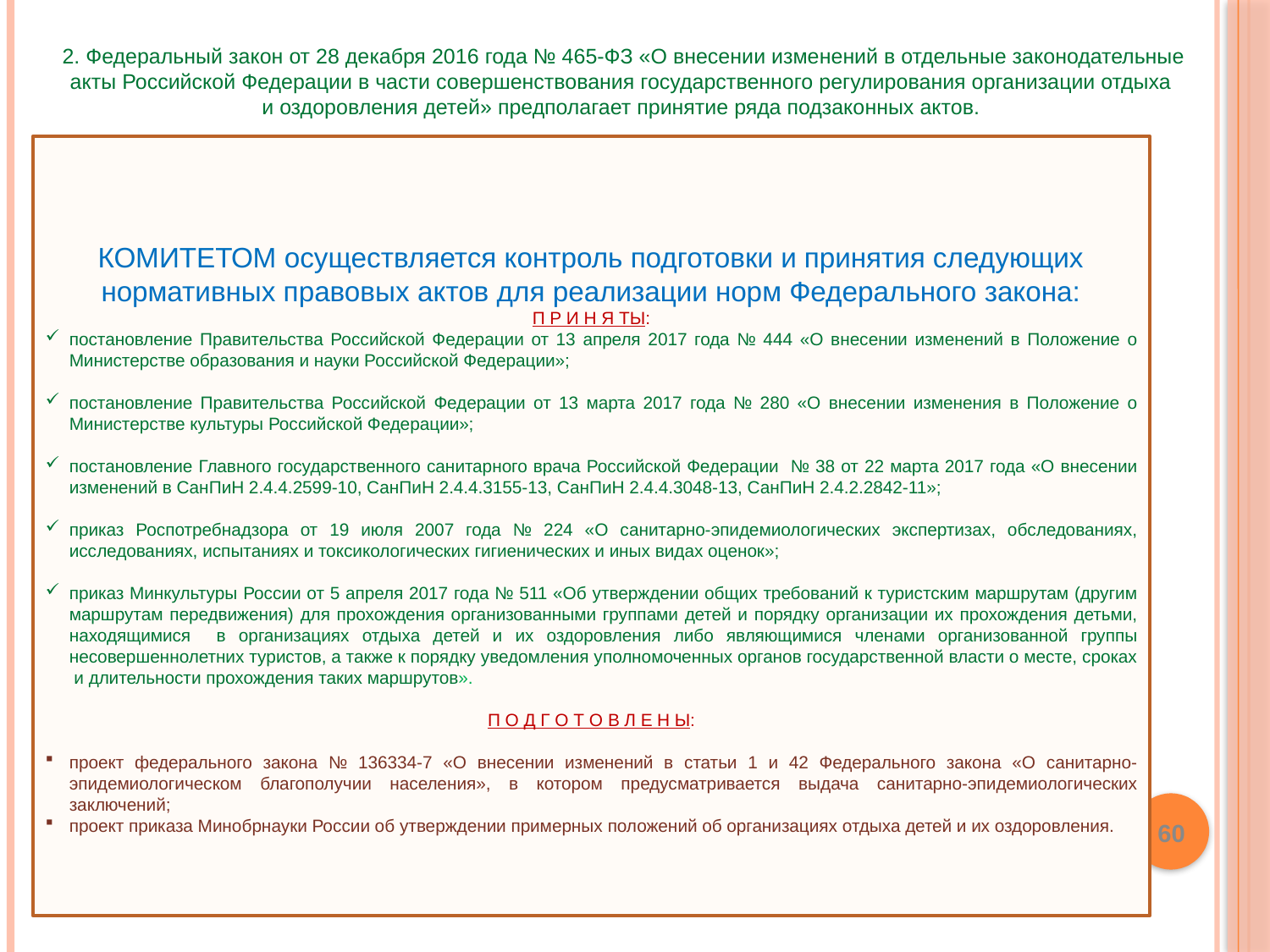

2. Федеральный закон от 28 декабря 2016 года № 465-ФЗ «О внесении изменений в отдельные законодательные акты Российской Федерации в части совершенствования государственного регулирования организации отдыха
и оздоровления детей» предполагает принятие ряда подзаконных актов.

КОМИТЕТОМ осуществляется контроль подготовки и принятия следующих нормативных правовых актов для реализации норм Федерального закона:
П Р И Н Я ТЫ:
постановление Правительства Российской Федерации от 13 апреля 2017 года № 444 «О внесении изменений в Положение о Министерстве образования и науки Российской Федерации»;

постановление Правительства Российской Федерации от 13 марта 2017 года № 280 «О внесении изменения в Положение о Министерстве культуры Российской Федерации»;

постановление Главного государственного санитарного врача Российской Федерации  № 38 от 22 марта 2017 года «О внесении изменений в СанПиН 2.4.4.2599-10, СанПиН 2.4.4.3155-13, СанПиН 2.4.4.3048-13, СанПиН 2.4.2.2842-11»;

приказ Роспотребнадзора от 19 июля 2007 года № 224 «О санитарно-эпидемиологических экспертизах, обследованиях, исследованиях, испытаниях и токсикологических гигиенических и иных видах оценок»;

приказ Минкультуры России от 5 апреля 2017 года № 511 «Об утверждении общих требований к туристским маршрутам (другим маршрутам передвижения) для прохождения организованными группами детей и порядку организации их прохождения детьми, находящимися  в организациях отдыха детей и их оздоровления либо являющимися членами организованной группы несовершеннолетних туристов, а также к порядку уведомления уполномоченных органов государственной власти о месте, сроках  и длительности прохождения таких маршрутов».

П О Д Г О Т О В Л Е Н Ы:

проект федерального закона № 136334-7 «О внесении изменений в статьи 1 и 42 Федерального закона «О санитарно-эпидемиологическом благополучии населения», в котором предусматривается выдача санитарно-эпидемиологических заключений;
проект приказа Минобрнауки России об утверждении примерных положений об организациях отдыха детей и их оздоровления.

60